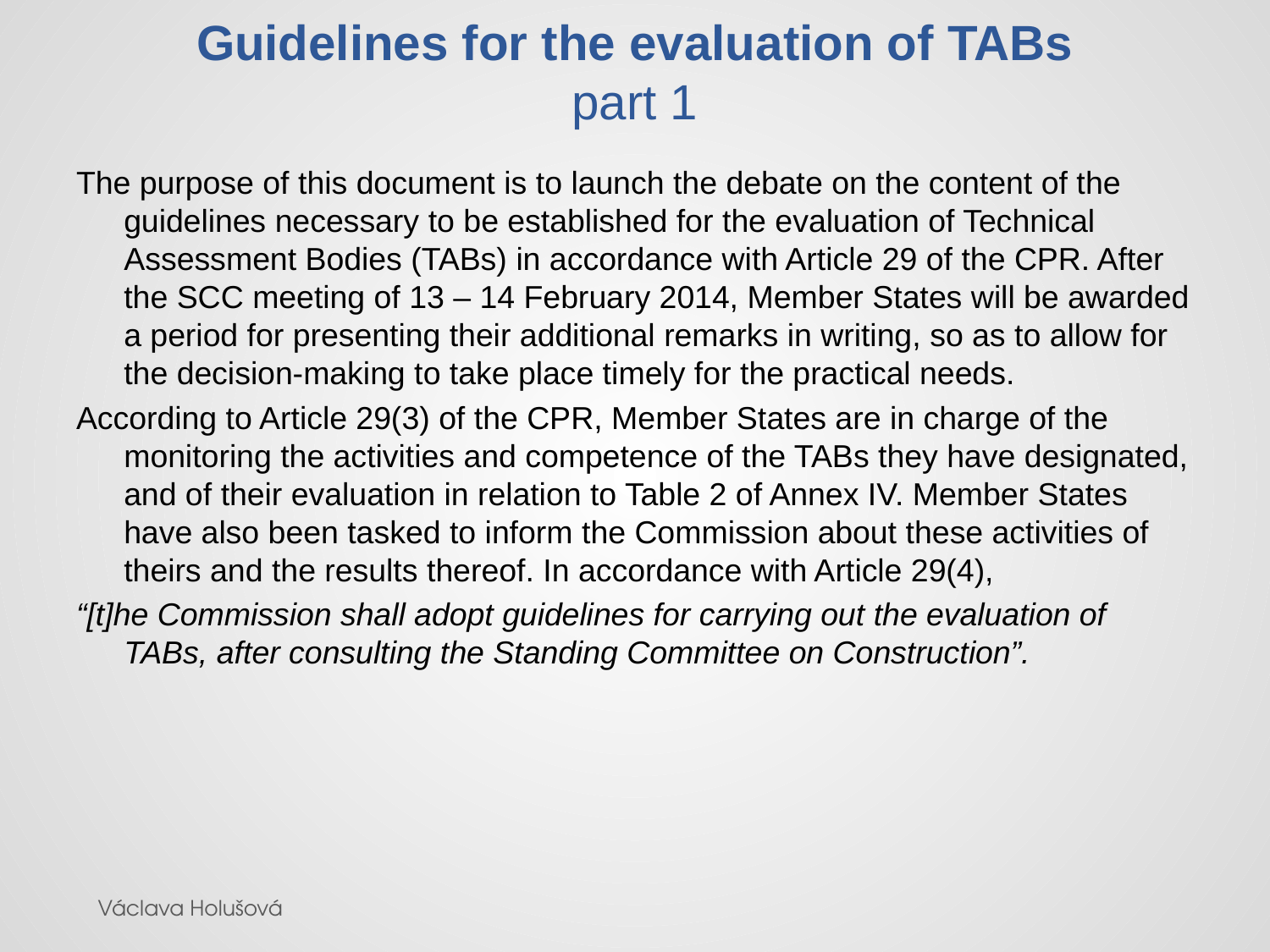

# Guidelines for the evaluation of TABs part 1
The purpose of this document is to launch the debate on the content of the guidelines necessary to be established for the evaluation of Technical Assessment Bodies (TABs) in accordance with Article 29 of the CPR. After the SCC meeting of 13 – 14 February 2014, Member States will be awarded a period for presenting their additional remarks in writing, so as to allow for the decision-making to take place timely for the practical needs.
According to Article 29(3) of the CPR, Member States are in charge of the monitoring the activities and competence of the TABs they have designated, and of their evaluation in relation to Table 2 of Annex IV. Member States have also been tasked to inform the Commission about these activities of theirs and the results thereof. In accordance with Article 29(4),
“[t]he Commission shall adopt guidelines for carrying out the evaluation of TABs, after consulting the Standing Committee on Construction”.

Václava Holušová